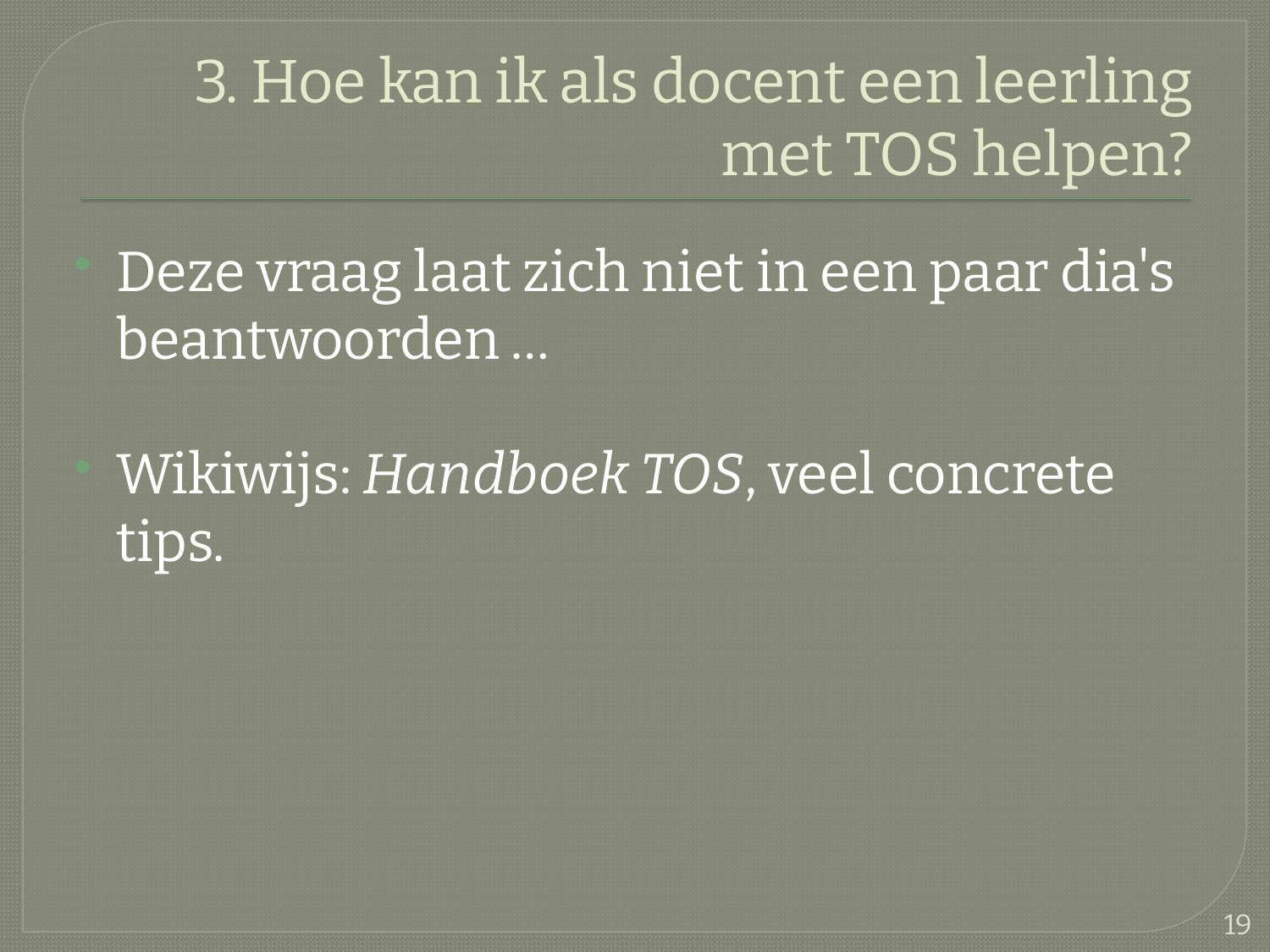

# 3. Hoe kan ik als docent een leerling met TOS helpen?
Deze vraag laat zich niet in een paar dia's beantwoorden …

Wikiwijs: Handboek TOS, veel concrete tips.

19